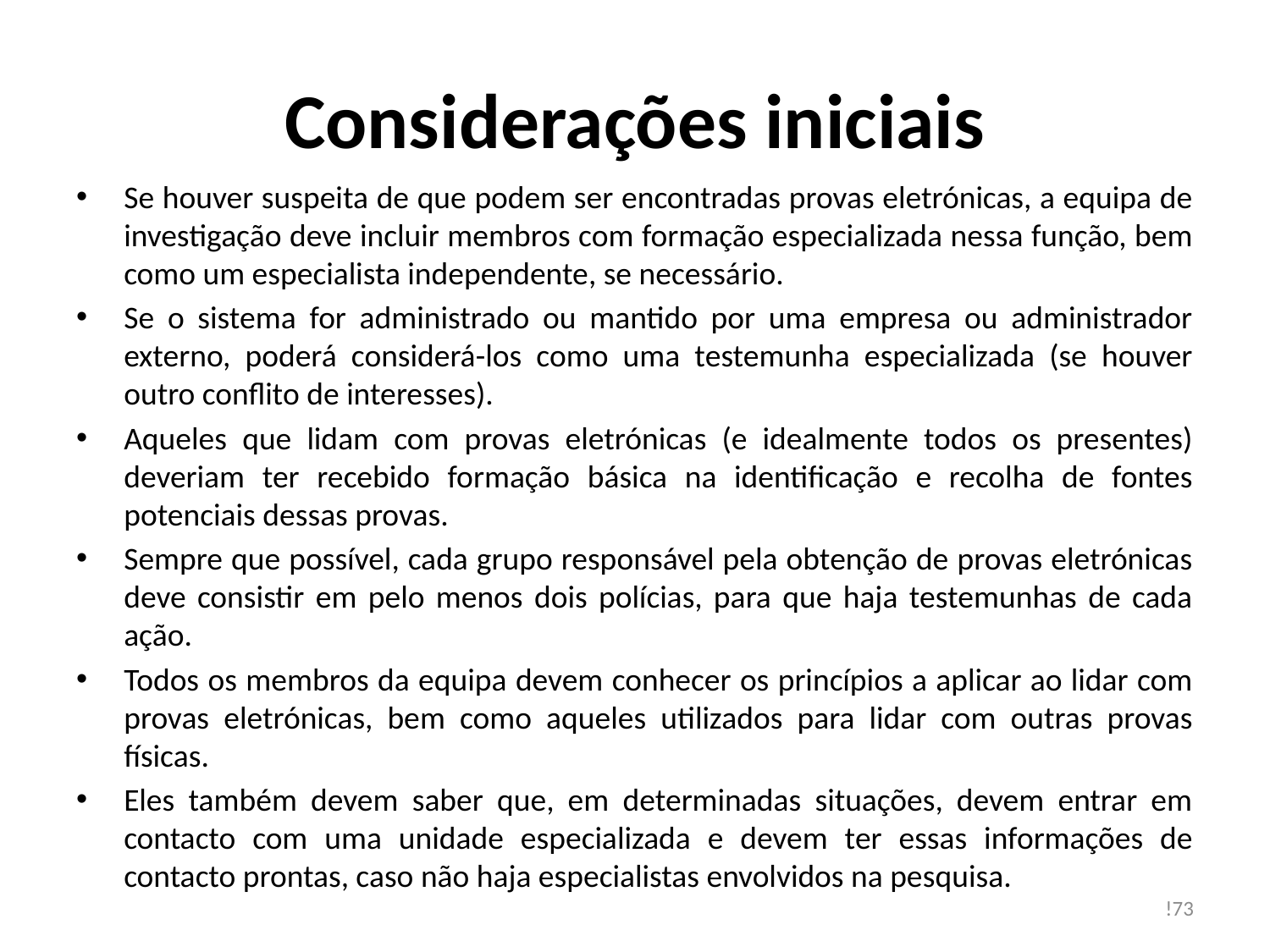

# Considerações iniciais
Se houver suspeita de que podem ser encontradas provas eletrónicas, a equipa de investigação deve incluir membros com formação especializada nessa função, bem como um especialista independente, se necessário.
Se o sistema for administrado ou mantido por uma empresa ou administrador externo, poderá considerá-los como uma testemunha especializada (se houver outro conflito de interesses).
Aqueles que lidam com provas eletrónicas (e idealmente todos os presentes) deveriam ter recebido formação básica na identificação e recolha de fontes potenciais dessas provas.
Sempre que possível, cada grupo responsável pela obtenção de provas eletrónicas deve consistir em pelo menos dois polícias, para que haja testemunhas de cada ação.
Todos os membros da equipa devem conhecer os princípios a aplicar ao lidar com provas eletrónicas, bem como aqueles utilizados para lidar com outras provas físicas.
Eles também devem saber que, em determinadas situações, devem entrar em contacto com uma unidade especializada e devem ter essas informações de contacto prontas, caso não haja especialistas envolvidos na pesquisa.

!73